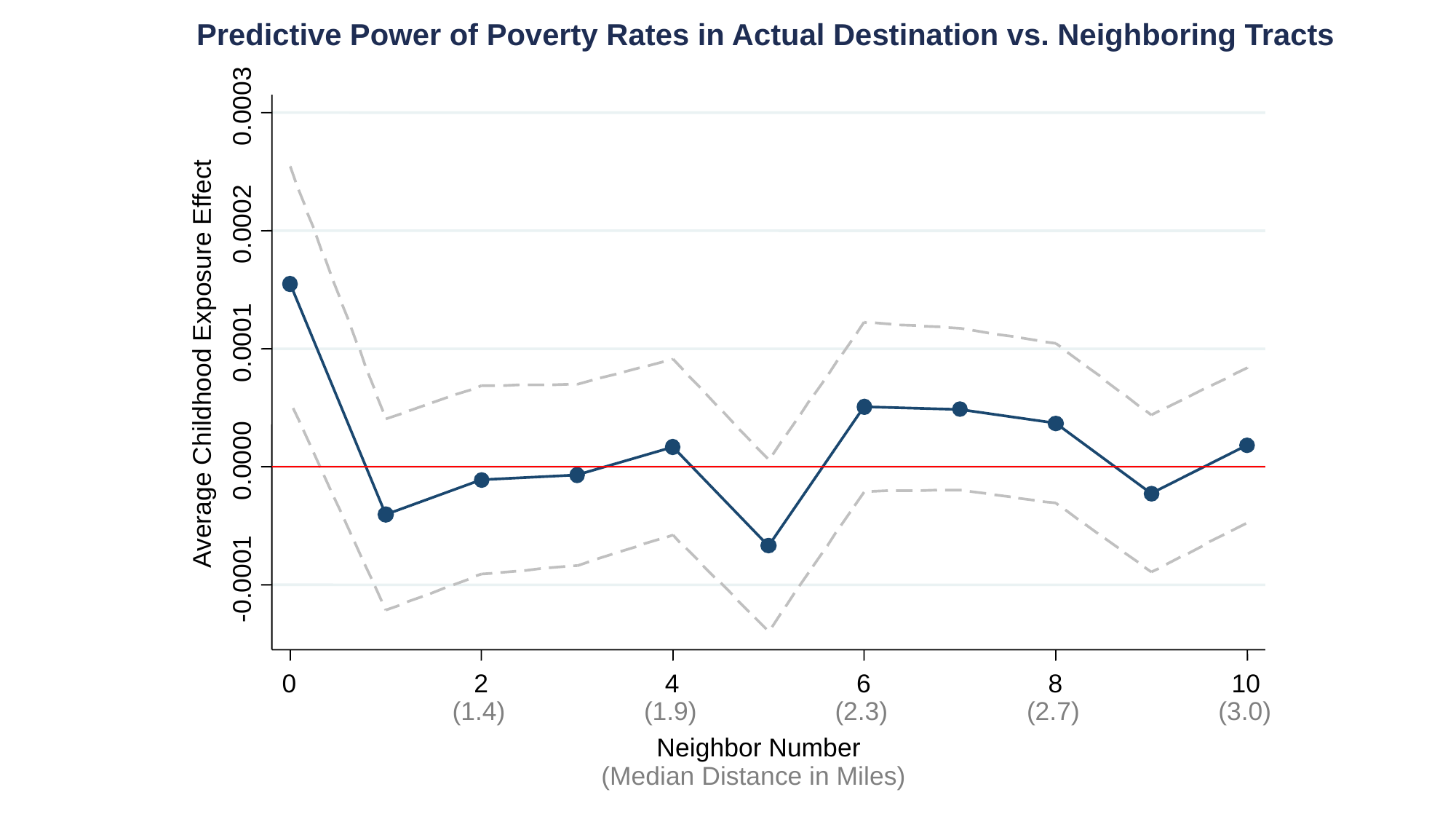

0.0003

0.0002

0.0001

Average Childhood Exposure Effect

0.0000

-0.0001

0
2
4
6
8
10

(1.4)
(1.9)
(2.3)
(2.7)
(3.0)
Neighbor Number
(Median Distance in Miles)
Predictive Power of Poverty Rates in Actual Destination vs. Neighboring Tracts
Predictive Power of Outcomes in Own Tract vs. Neighboring Tract